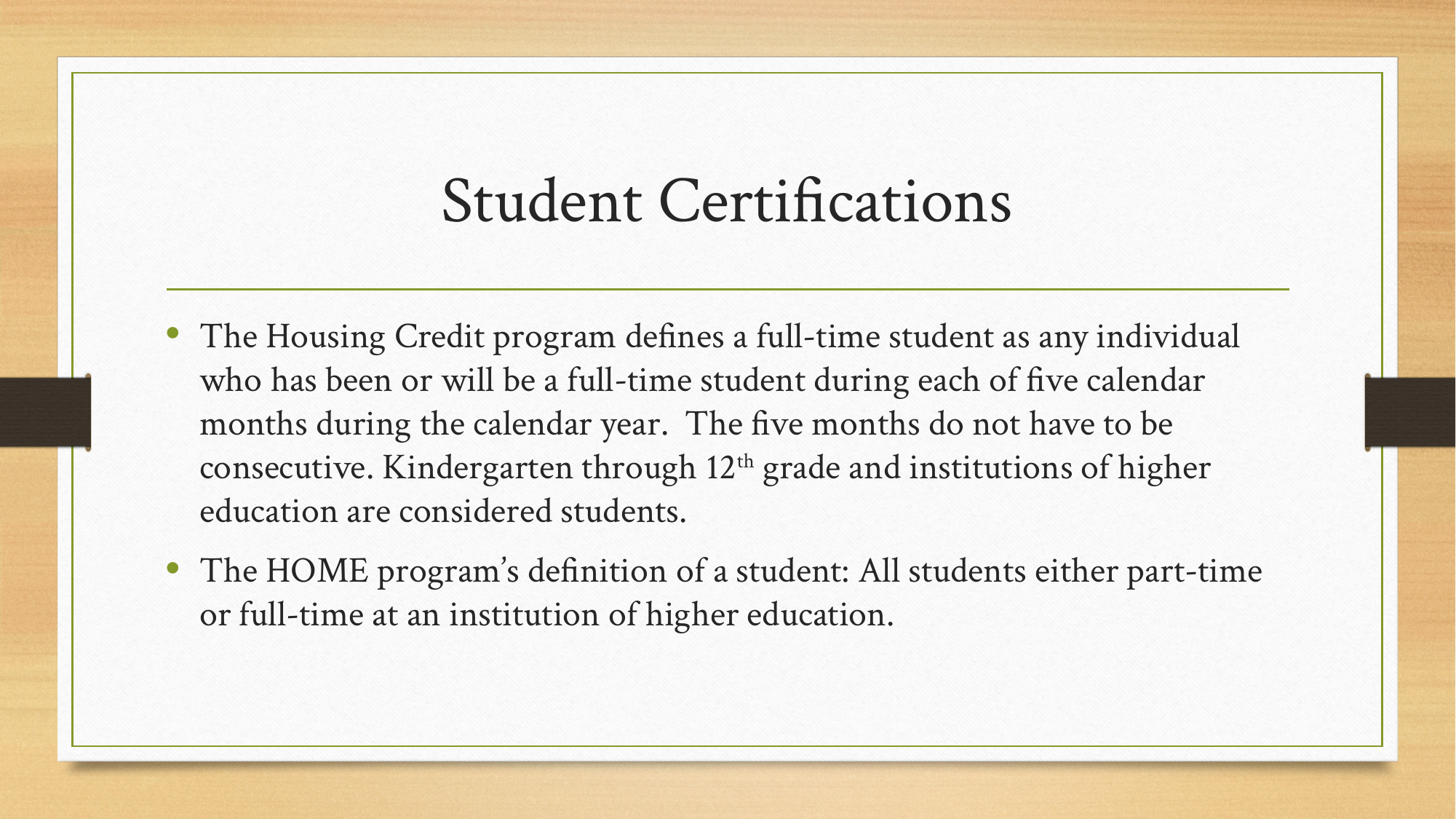

# Student Certifications
The Housing Credit program defines a full-time student as any individual who has been or will be a full-time student during each of five calendar months during the calendar year.  The five months do not have to be consecutive. Kindergarten through 12th grade and institutions of higher education are considered students.
The HOME program’s definition of a student: All students either part-time or full-time at an institution of higher education.